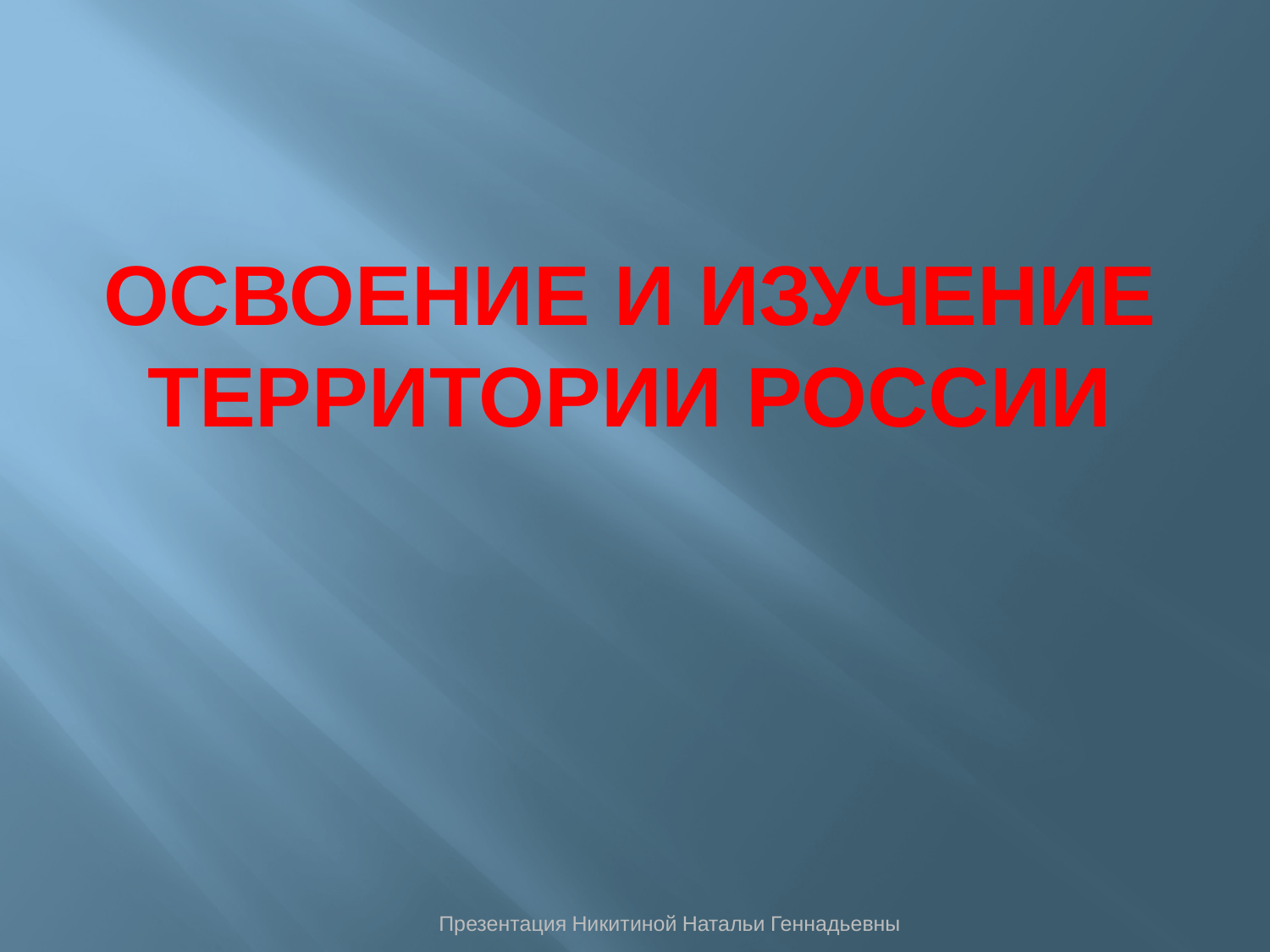

# Освоение и изучение территории россии

Презентация Никитиной Натальи Геннадьевны